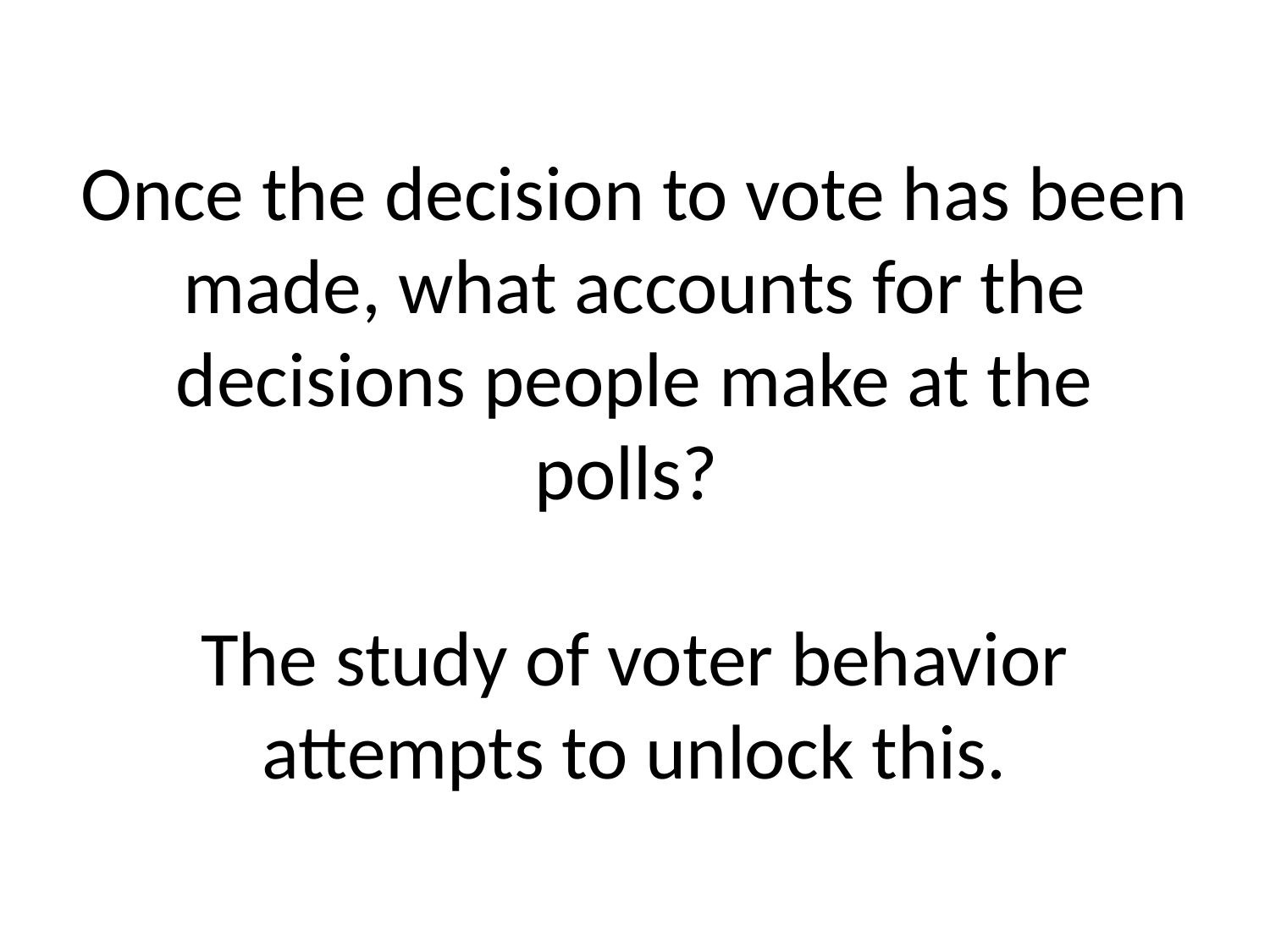

# Once the decision to vote has been made, what accounts for the decisions people make at the polls? The study of voter behavior attempts to unlock this.